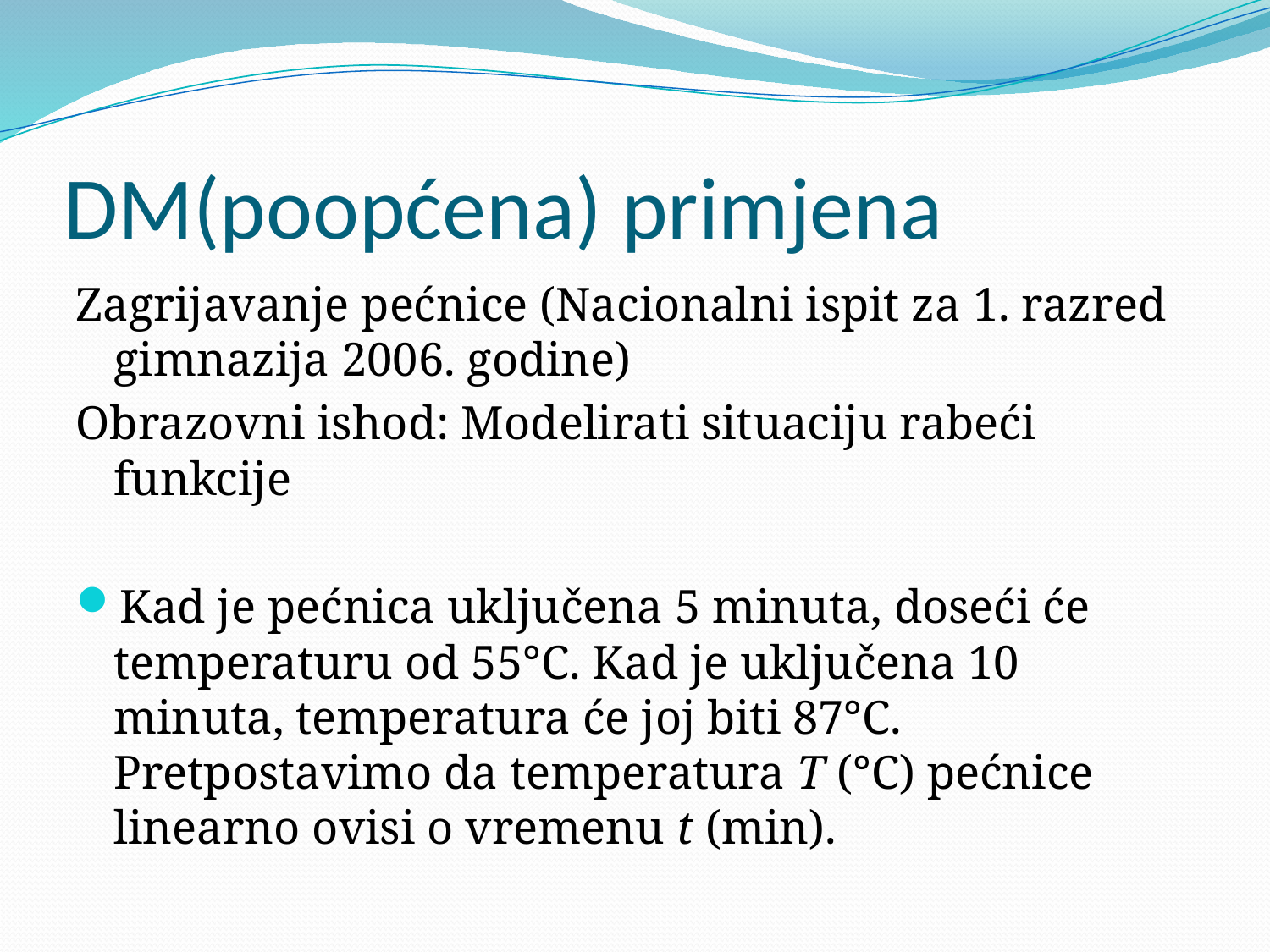

# DM(poopćena) primjena
Zagrijavanje pećnice (Nacionalni ispit za 1. razred gimnazija 2006. godine)
Obrazovni ishod: Modelirati situaciju rabeći funkcije

Kad je pećnica uključena 5 minuta, doseći će temperaturu od 55°C. Kad je uključena 10 minuta, temperatura će joj biti 87°C. Pretpostavimo da temperatura T (°C) pećnice linearno ovisi o vremenu t (min).